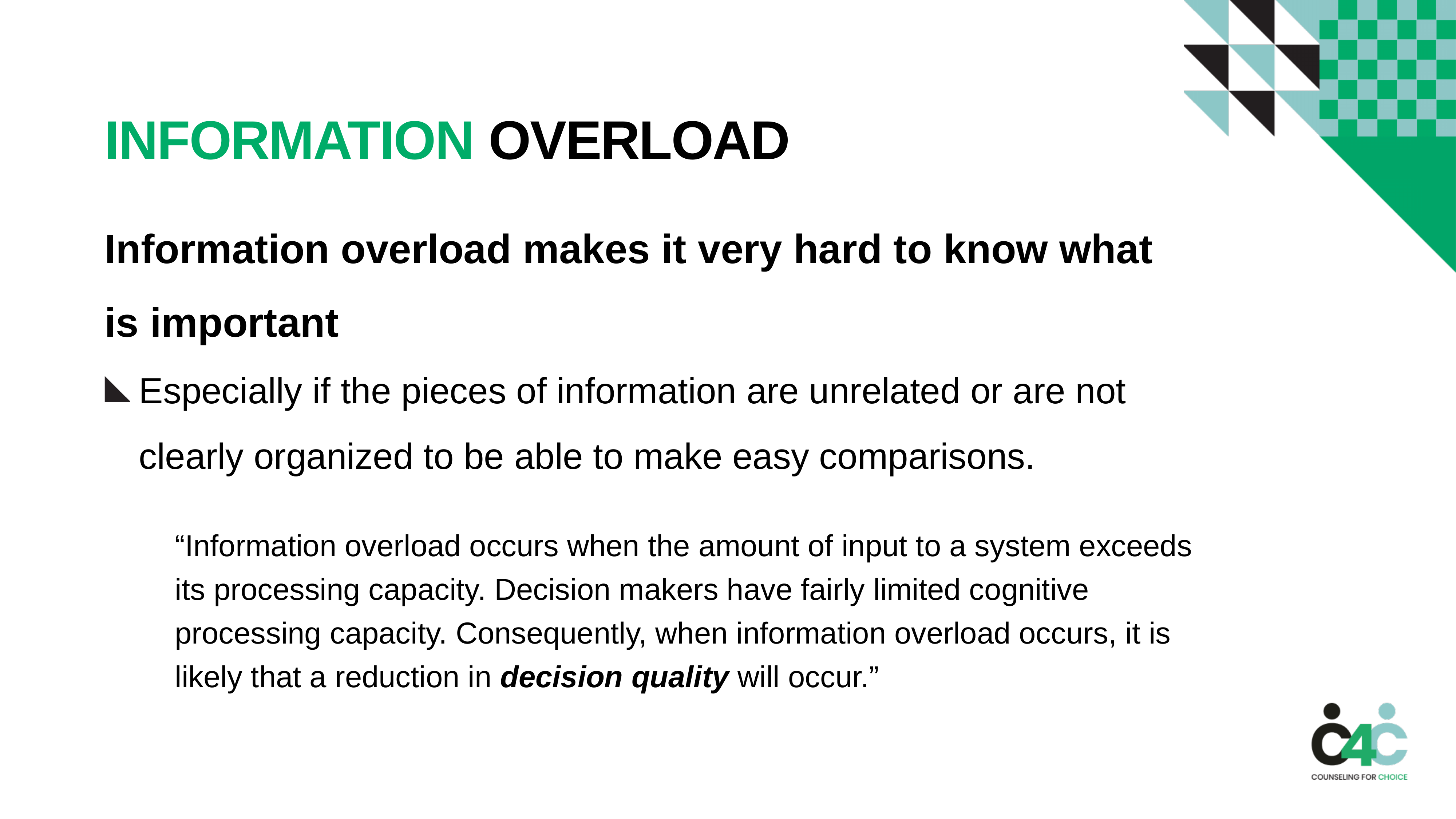

# Information overload
Information overload makes it very hard to know what is important
Especially if the pieces of information are unrelated or are not clearly organized to be able to make easy comparisons.
“Information overload occurs when the amount of input to a system exceeds its processing capacity. Decision makers have fairly limited cognitive processing capacity. Consequently, when information overload occurs, it is likely that a reduction in decision quality will occur.”